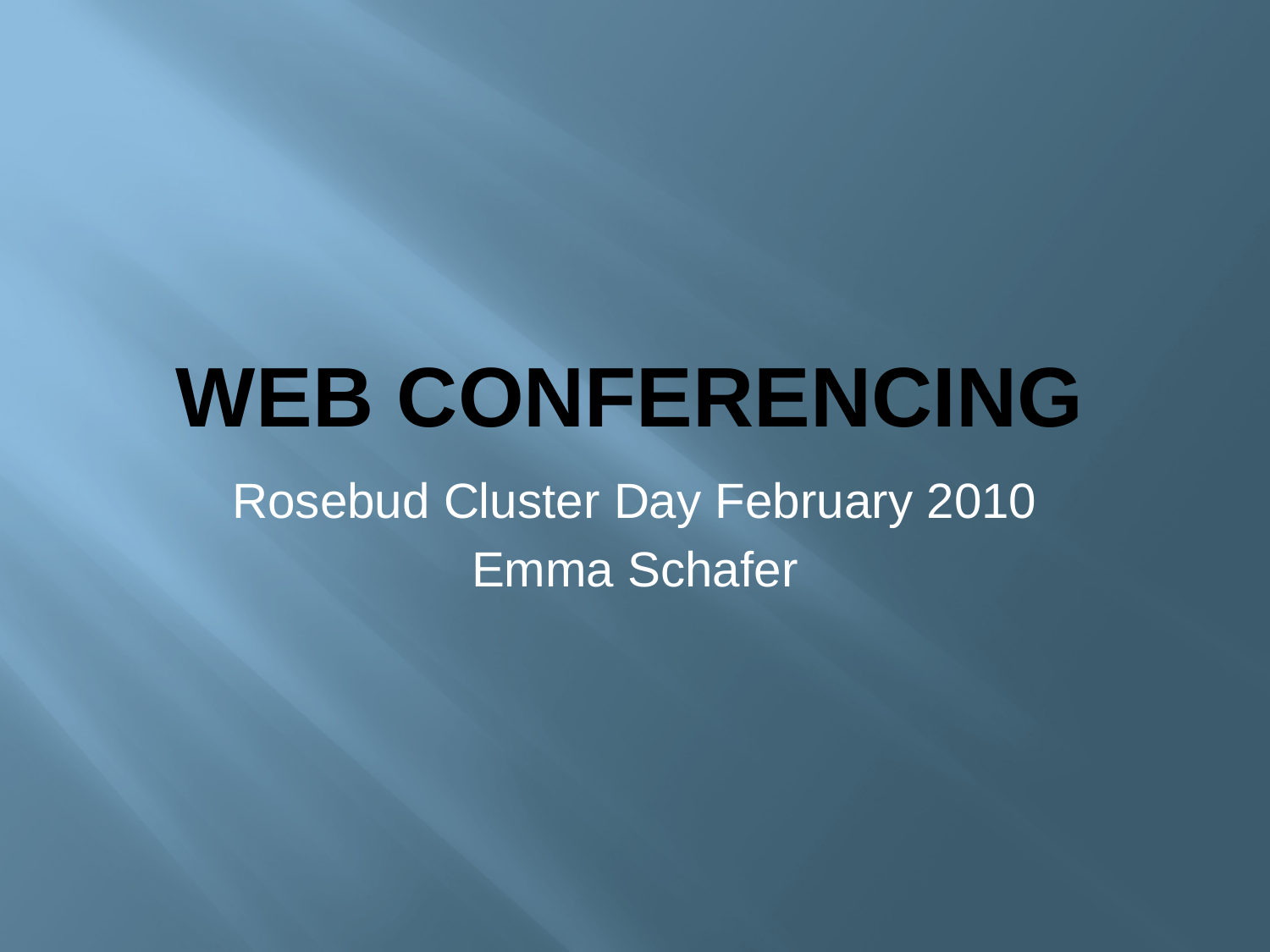

# Web Conferencing
Rosebud Cluster Day February 2010
Emma Schafer